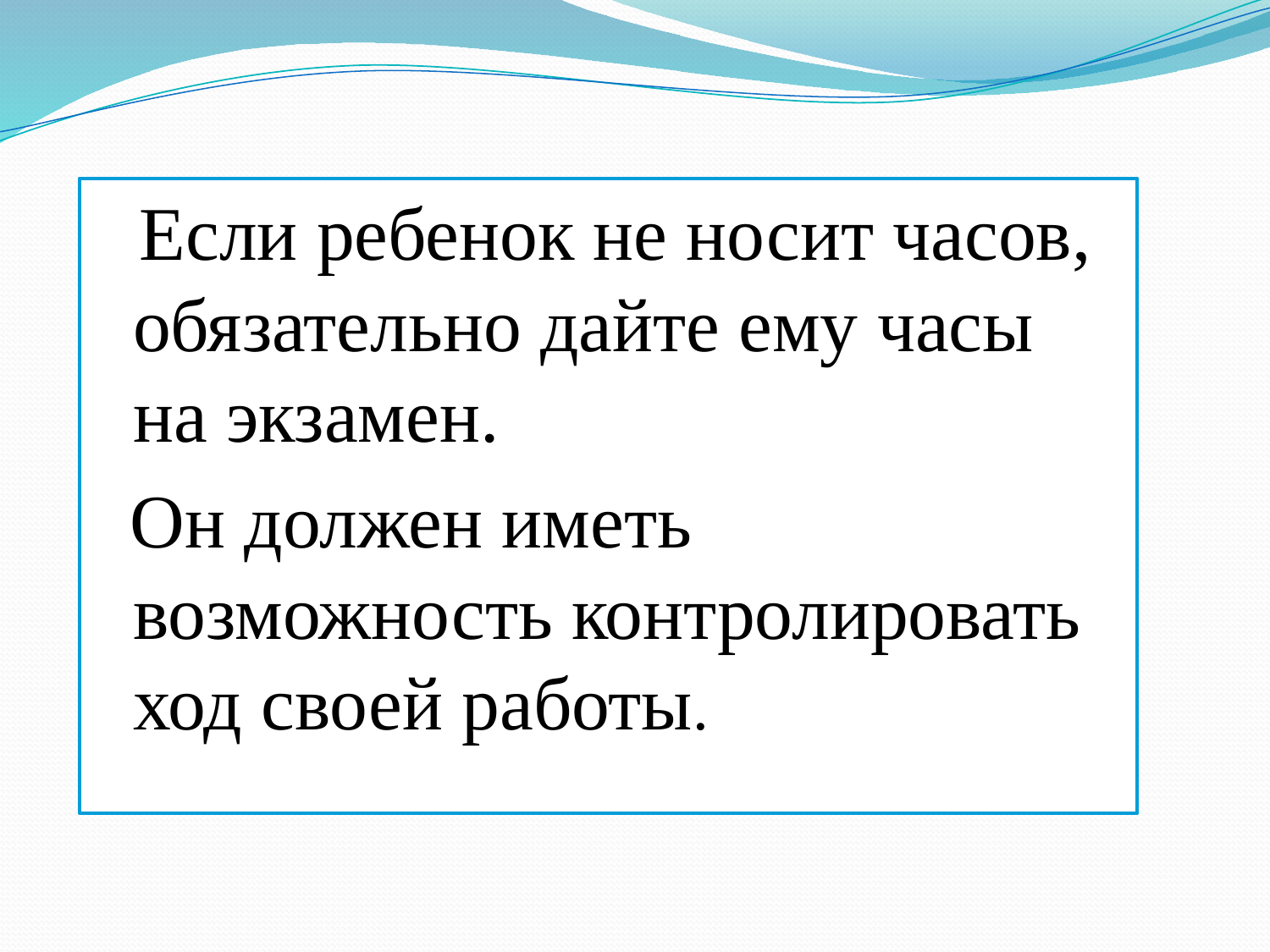

Если ребенок не носит часов, обязательно дайте ему часы на экзамен.
  Он должен иметь возможность контролировать ход своей работы.